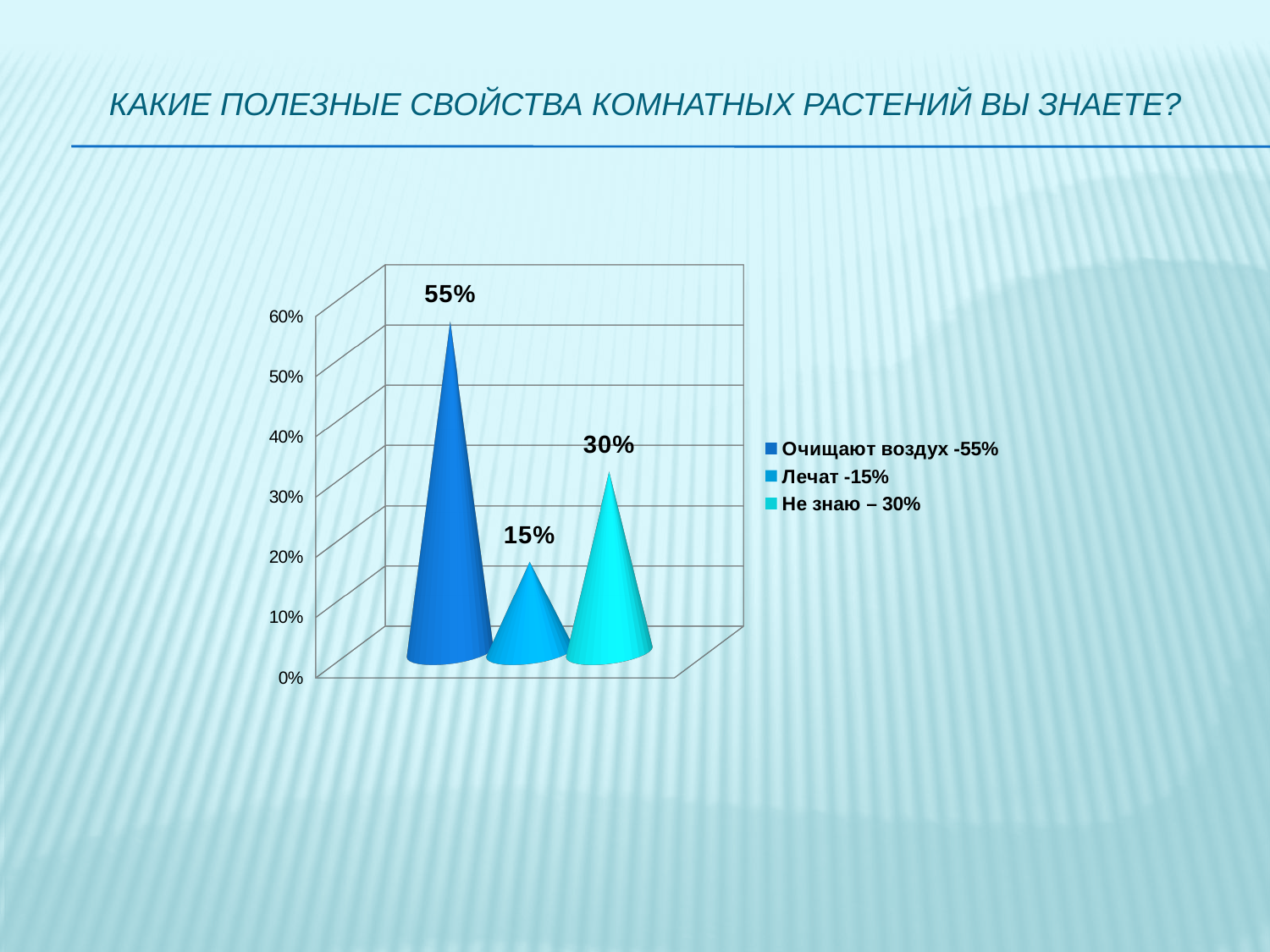

# Какие полезные свойства комнатных растений вы знаете?

[unsupported chart]